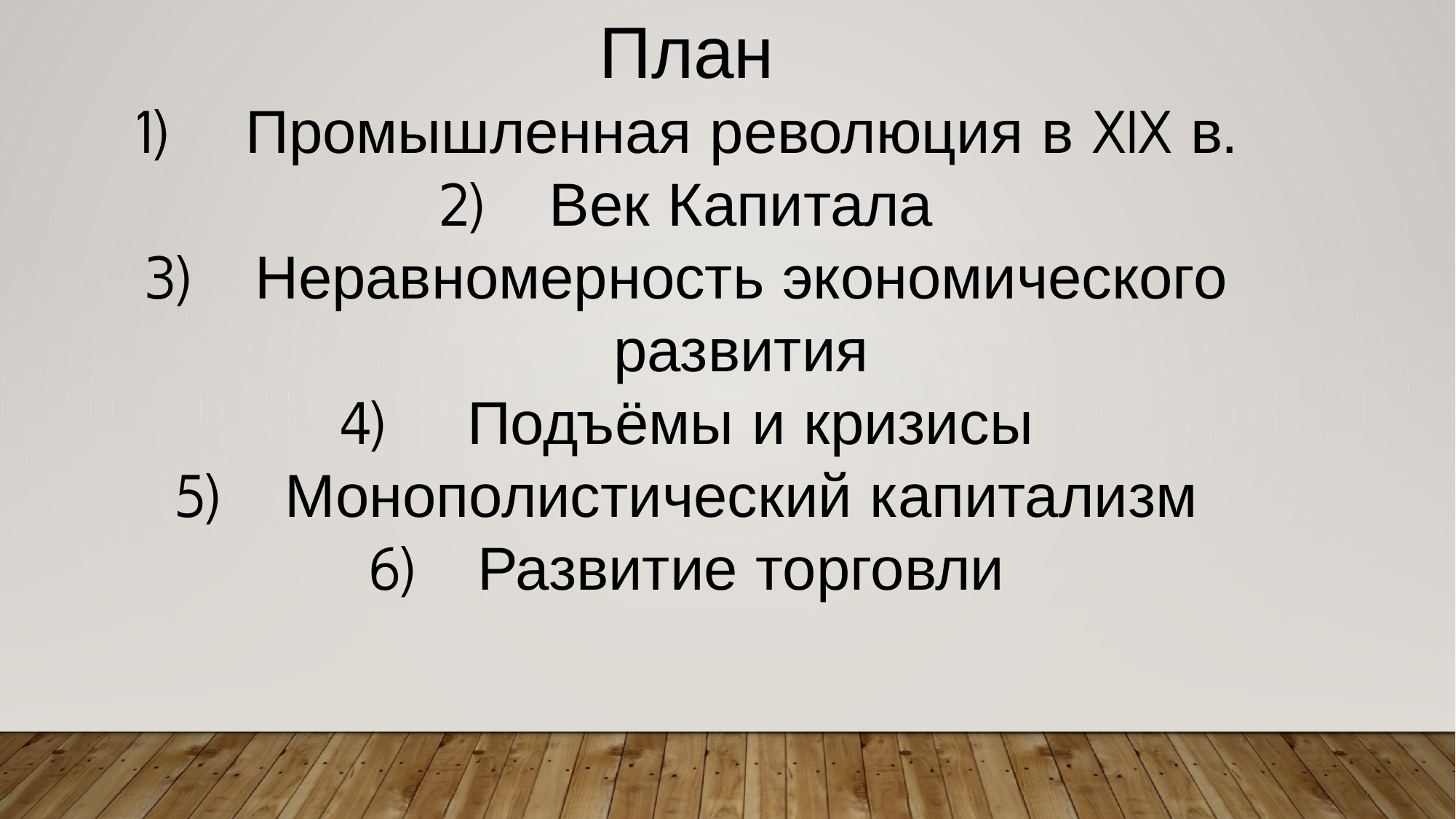

План
Промышленная революция в XIX в.
Век Капитала
Неравномерность экономического развития
 Подъёмы и кризисы
Монополистический капитализм
Развитие торговли